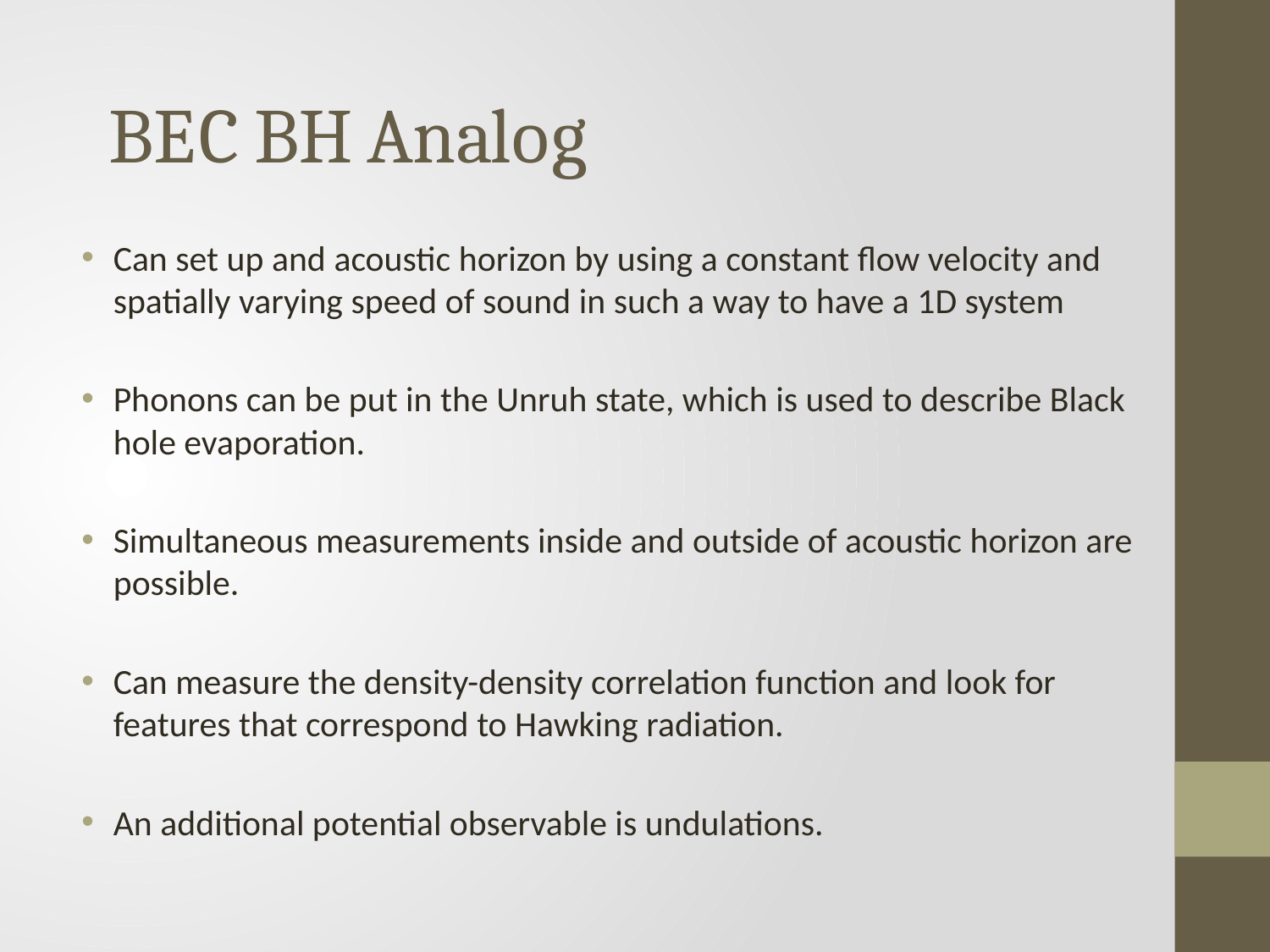

BEC BH Analog

Can set up and acoustic horizon by using a constant flow velocity and spatially varying speed of sound in such a way to have a 1D system

Phonons can be put in the Unruh state, which is used to describe Black hole evaporation.

Simultaneous measurements inside and outside of acoustic horizon are possible.

Can measure the density-density correlation function and look for  features that correspond to Hawking radiation.

An additional potential observable is undulations.